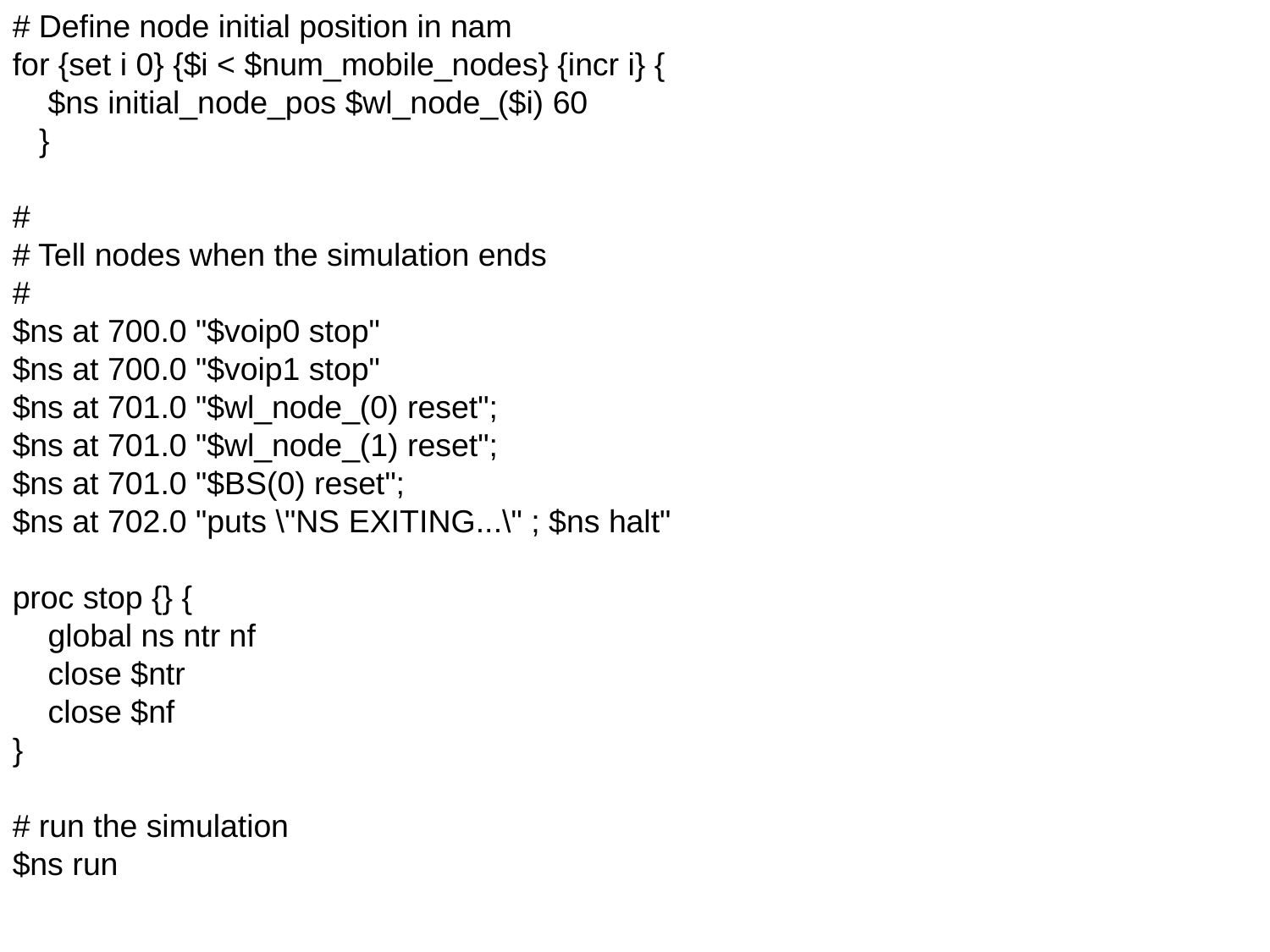

# Define node initial position in nam
for {set i 0} {$i < $num_mobile_nodes} {incr i} {
    $ns initial_node_pos $wl_node_($i) 60
   }

#
# Tell nodes when the simulation ends
#
$ns at 700.0 "$voip0 stop"
$ns at 700.0 "$voip1 stop"
$ns at 701.0 "$wl_node_(0) reset";
$ns at 701.0 "$wl_node_(1) reset";
$ns at 701.0 "$BS(0) reset";
$ns at 702.0 "puts \"NS EXITING...\" ; $ns halt"

proc stop {} {
    global ns ntr nf
    close $ntr
    close $nf
}

# run the simulation
$ns run